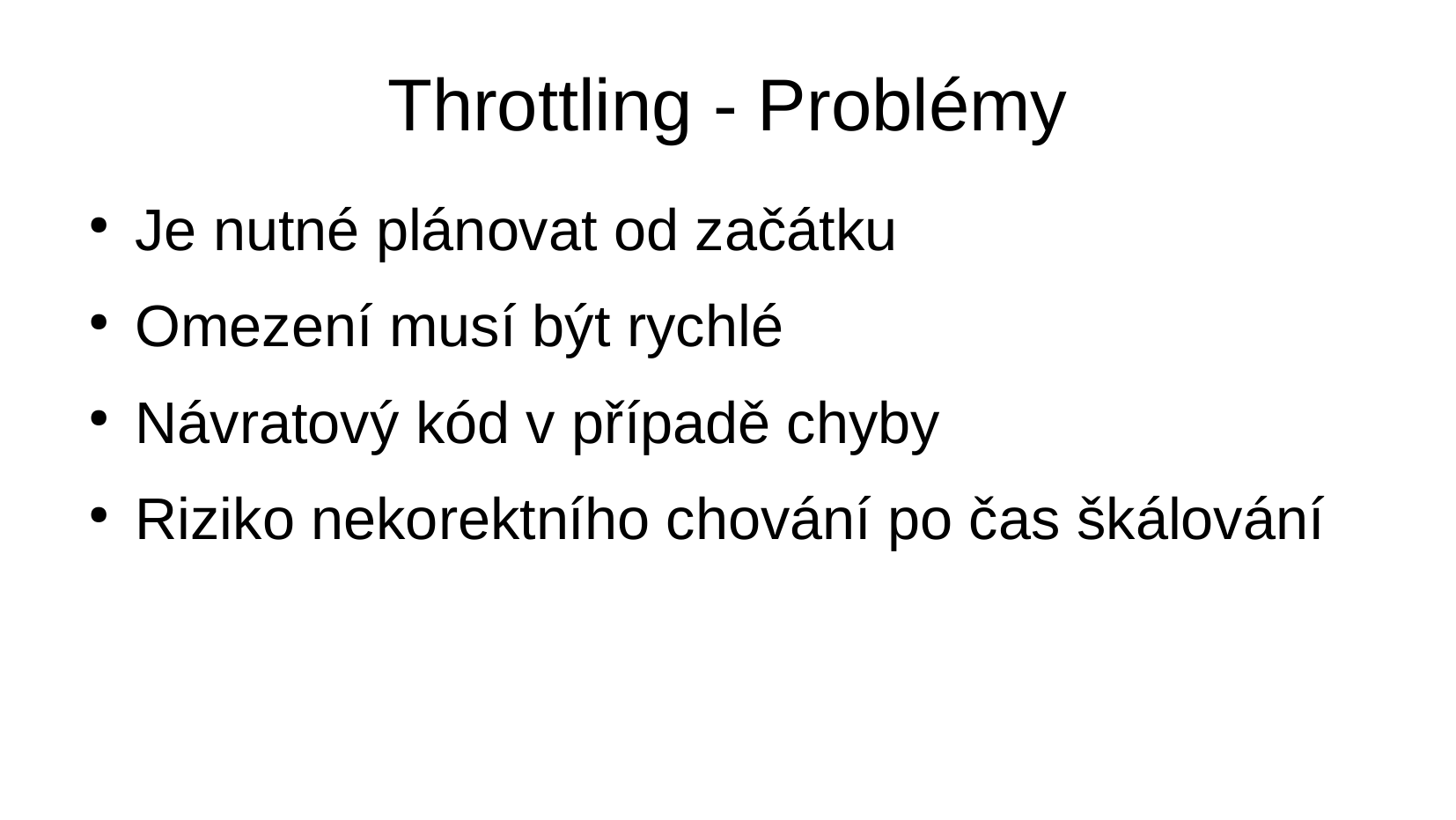

Throttling - Problémy
Je nutné plánovat od začátku
Omezení musí být rychlé
Návratový kód v případě chyby
Riziko nekorektního chování po čas škálování